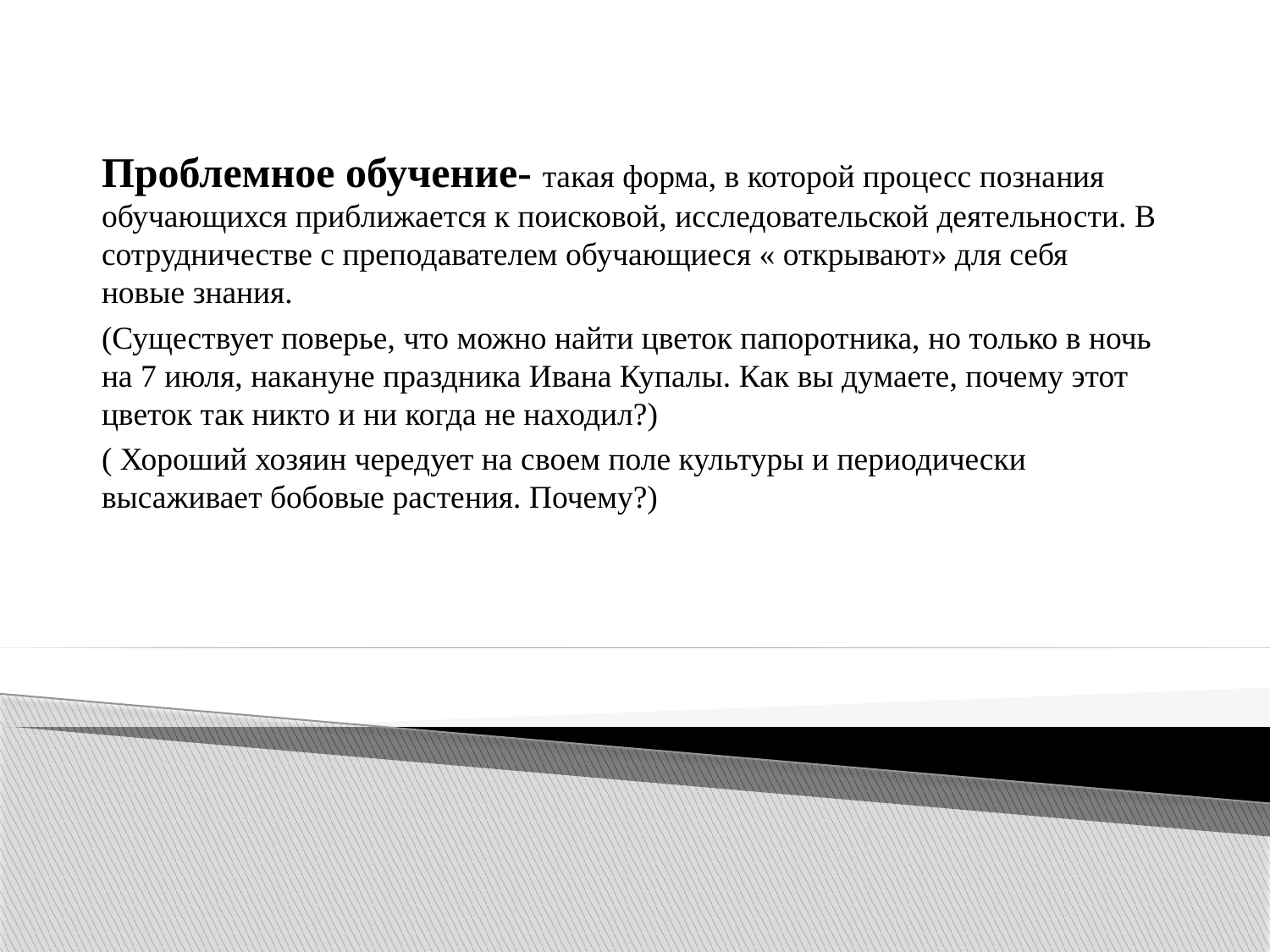

Проблемное обучение- такая форма, в которой процесс познания обучающихся приближается к поисковой, исследовательской деятельности. В сотрудничестве с преподавателем обучающиеся « открывают» для себя новые знания.
(Существует поверье, что можно найти цветок папоротника, но только в ночь на 7 июля, накануне праздника Ивана Купалы. Как вы думаете, почему этот цветок так никто и ни когда не находил?)
( Хороший хозяин чередует на своем поле культуры и периодически высаживает бобовые растения. Почему?)